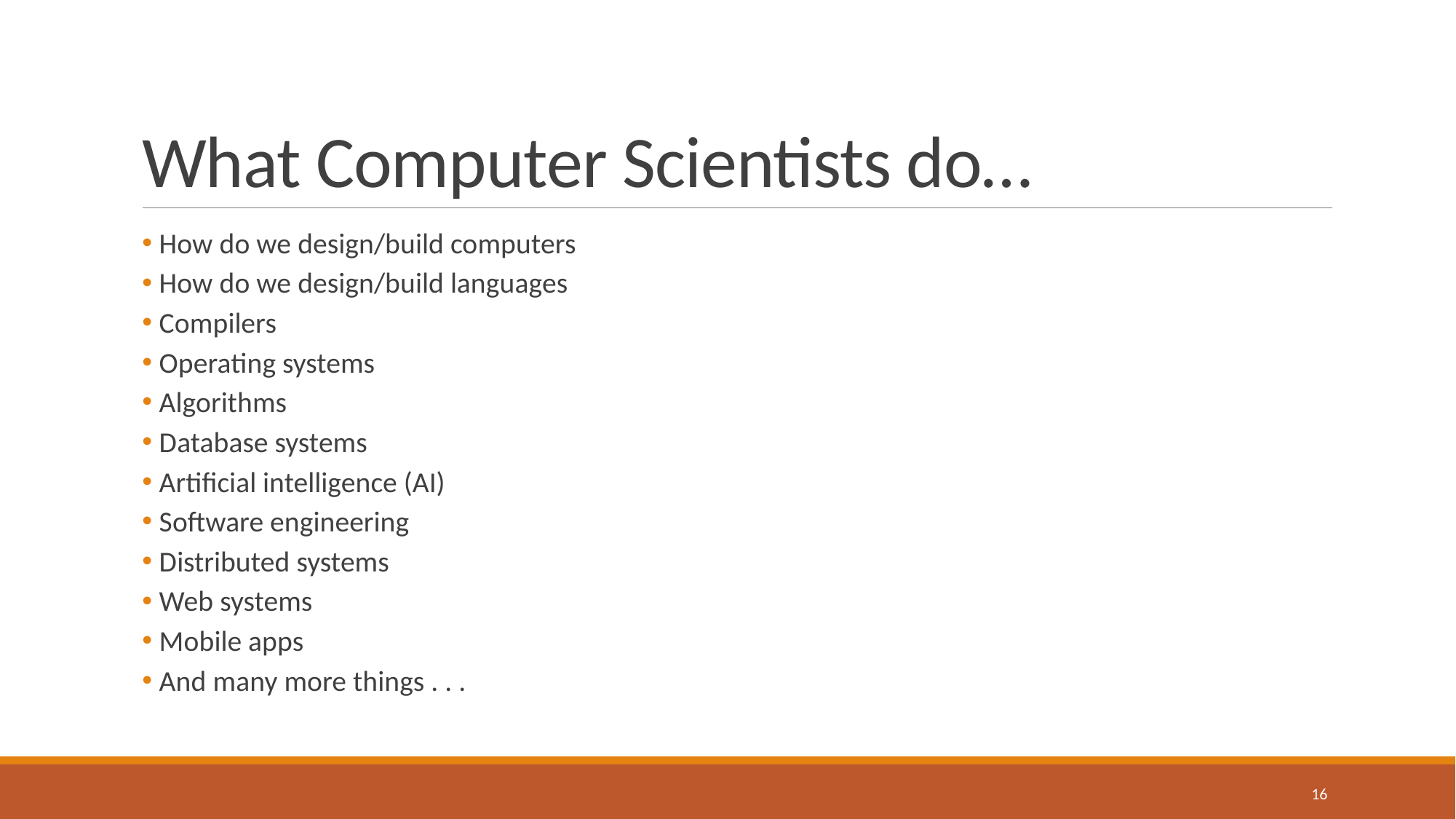

# What Computer Scientists do…
How do we design/build computers
How do we design/build languages
Compilers
Operating systems
Algorithms
Database systems
Artificial intelligence (AI)
Software engineering
Distributed systems
Web systems
Mobile apps
And many more things . . .
16